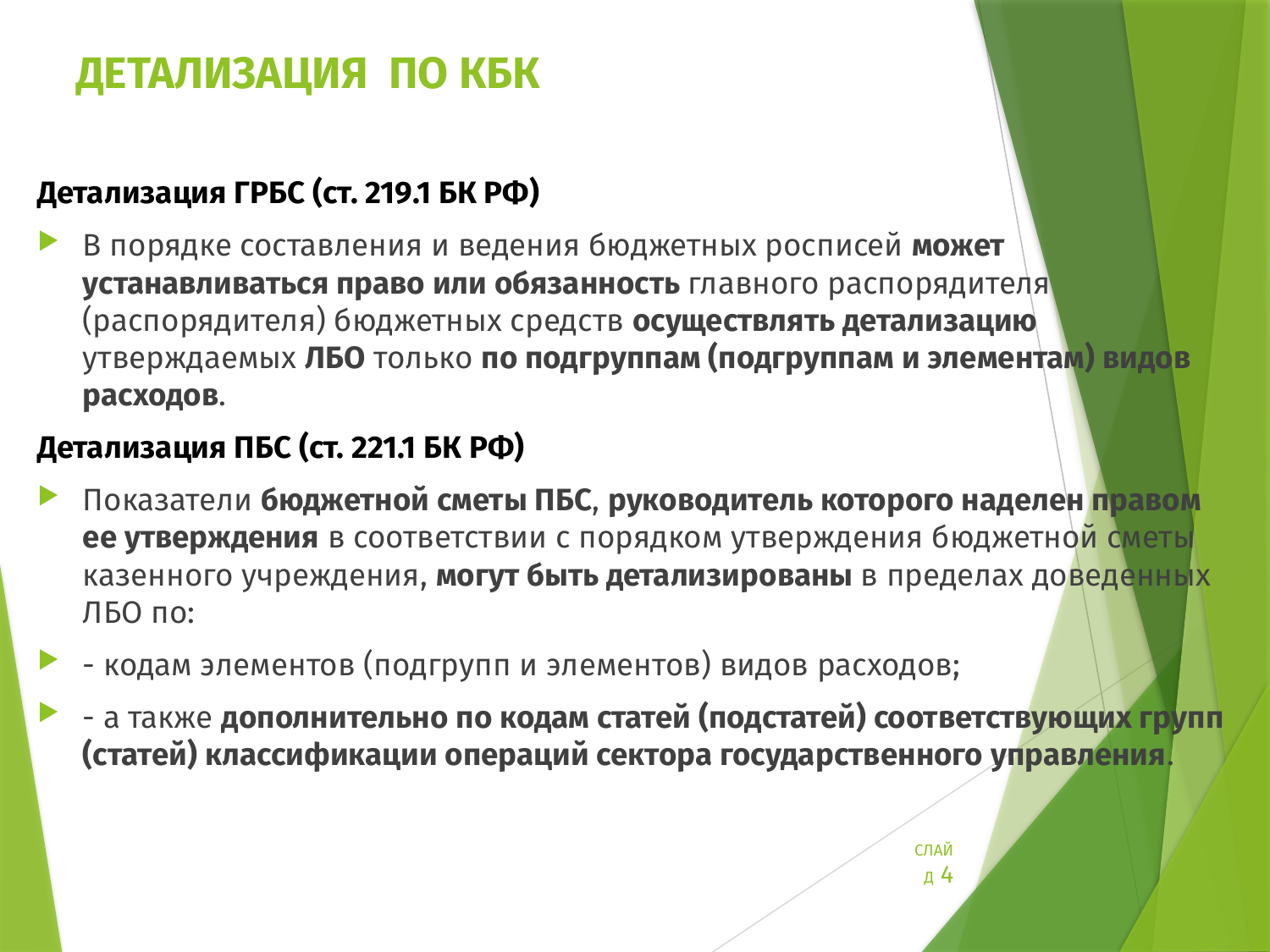

# ДЕТАЛИЗАЦИЯ  ПО КБК
Детализация ГРБС (ст. 219.1 БК РФ)
В порядке составления и ведения бюджетных росписей может устанавливаться право или обязанность главного распорядителя (распорядителя) бюджетных средств осуществлять детализацию утверждаемых ЛБО только по подгруппам (подгруппам и элементам) видов расходов.
Детализация ПБС (ст. 221.1 БК РФ)
Показатели бюджетной сметы ПБС, руководитель которого наделен правом ее утверждения в соответствии с порядком утверждения бюджетной сметы казенного учреждения, могут быть детализированы в пределах доведенных ЛБО по:
- кодам элементов (подгрупп и элементов) видов расходов;
- а также дополнительно по кодам статей (подстатей) соответствующих групп (статей) классификации операций сектора государственного управления.

СЛАЙД 4